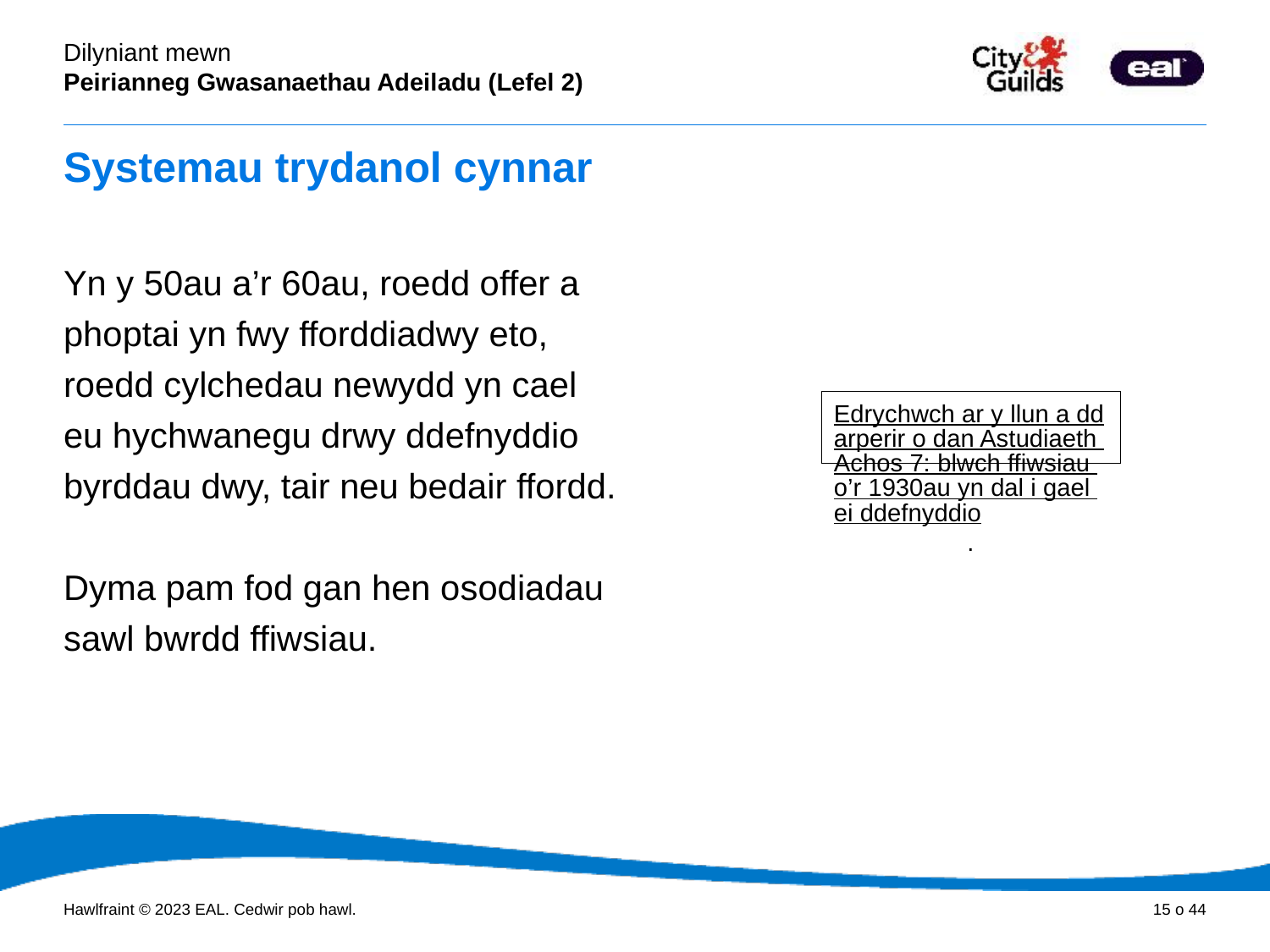

# Systemau trydanol cynnar

Yn y 50au a’r 60au, roedd offer a phoptai yn fwy fforddiadwy eto, roedd cylchedau newydd yn cael eu hychwanegu drwy ddefnyddio byrddau dwy, tair neu bedair ffordd.

Dyma pam fod gan hen osodiadau sawl bwrdd ffiwsiau.

Edrychwch ar y llun a ddarperir o dan Astudiaeth Achos 7: blwch ffiwsiau o’r 1930au yn dal i gael ei ddefnyddio.